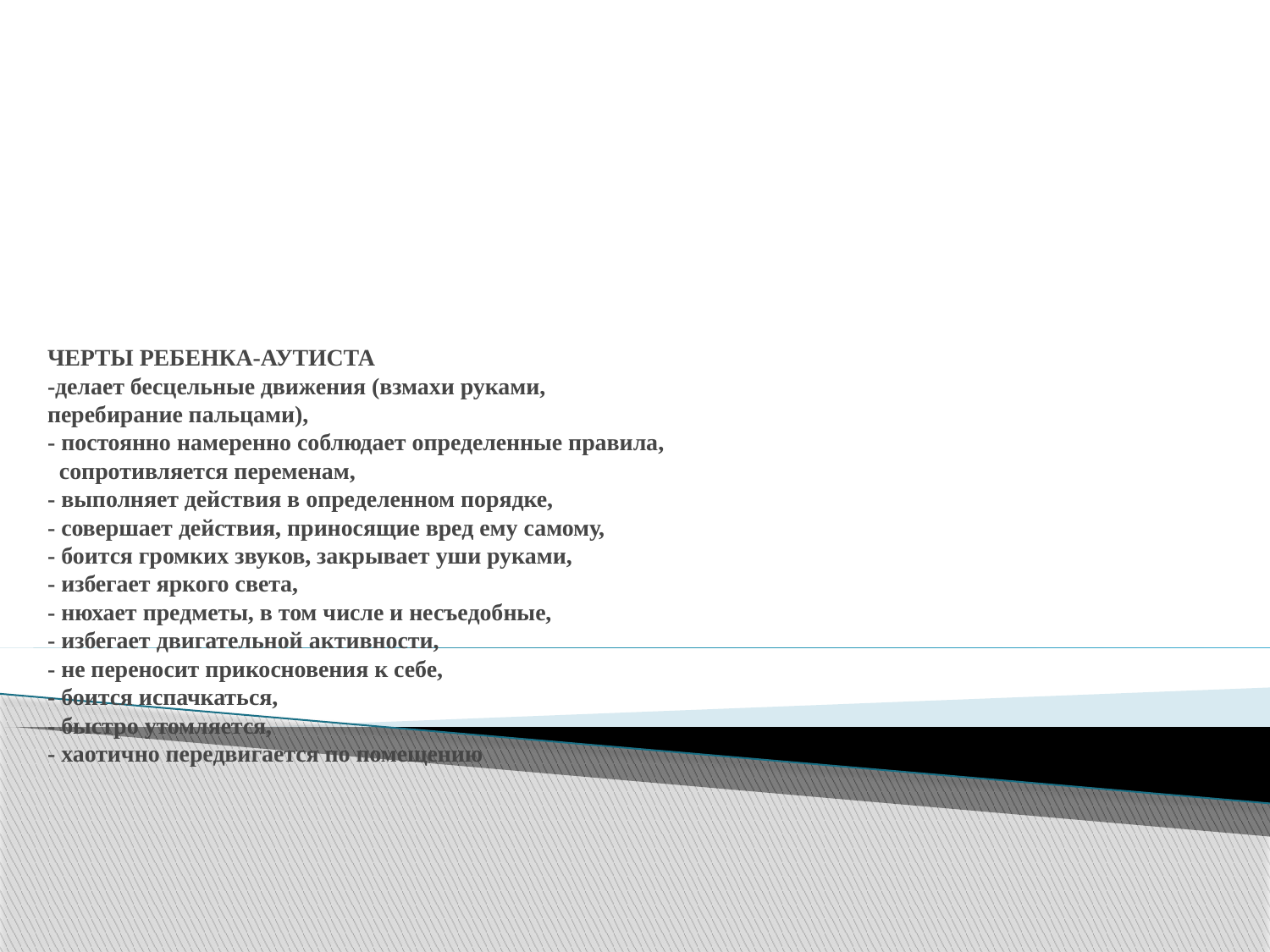

# ЧЕРТЫ РЕБЕНКА-АУТИСТА -делает бесцельные движения (взмахи руками, перебирание пальцами), - постоянно намеренно соблюдает определенные правила, сопротивляется переменам,  - выполняет действия в определенном порядке, - совершает действия, приносящие вред ему самому,  - боится громких звуков, закрывает уши руками, - избегает яркого света, - нюхает предметы, в том числе и несъедобные, - избегает двигательной активности, - не переносит прикосновения к себе, - боится испачкаться, - быстро утомляется, - хаотично передвигается по помещению